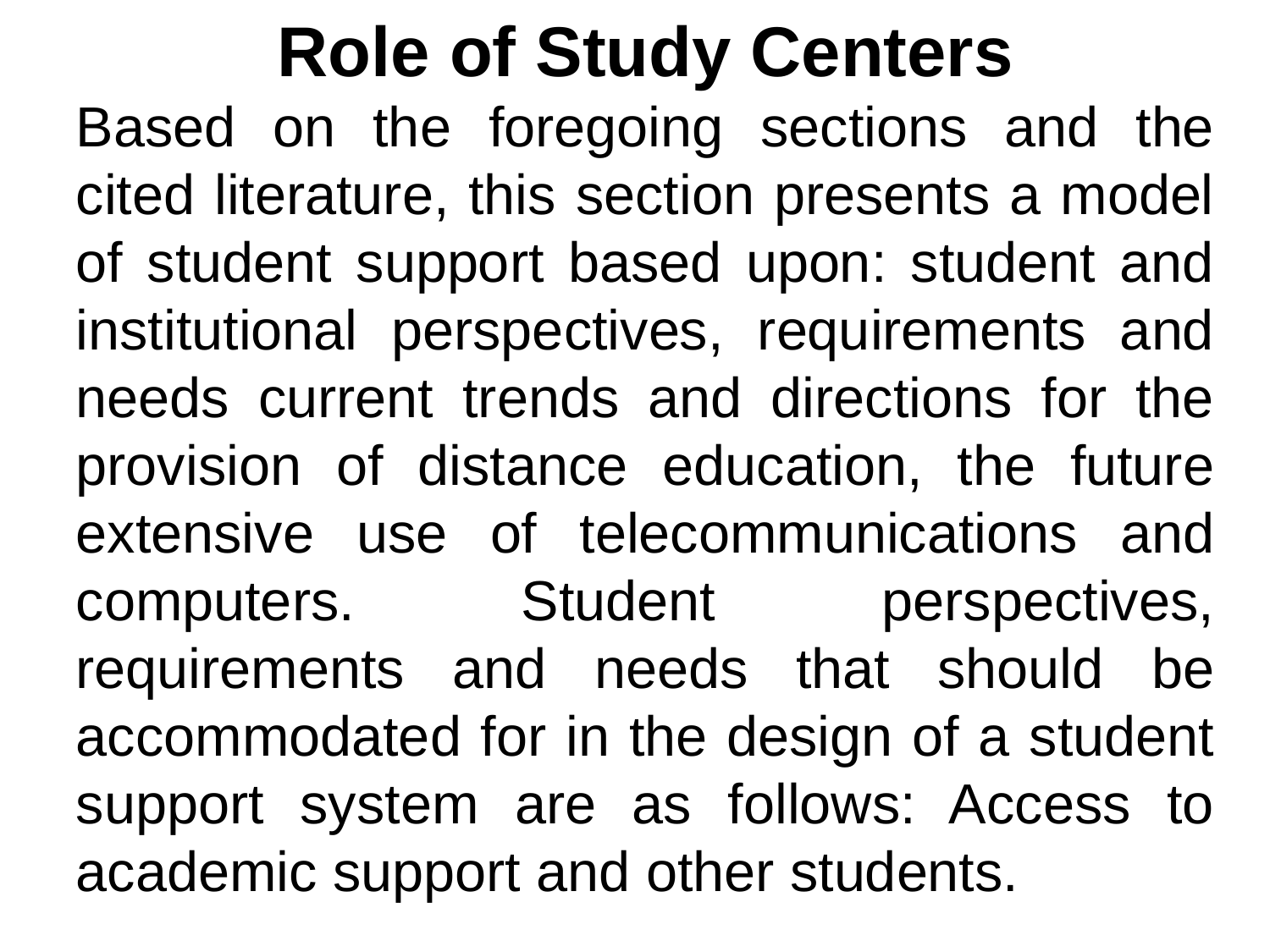

Role of Study Centers
Based on the foregoing sections and the cited literature, this section presents a model of student support based upon: student and institutional perspectives, requirements and needs current trends and directions for the provision of distance education, the future extensive use of telecommunications and computers. Student perspectives, requirements and needs that should be accommodated for in the design of a student support system are as follows: Access to academic support and other students.